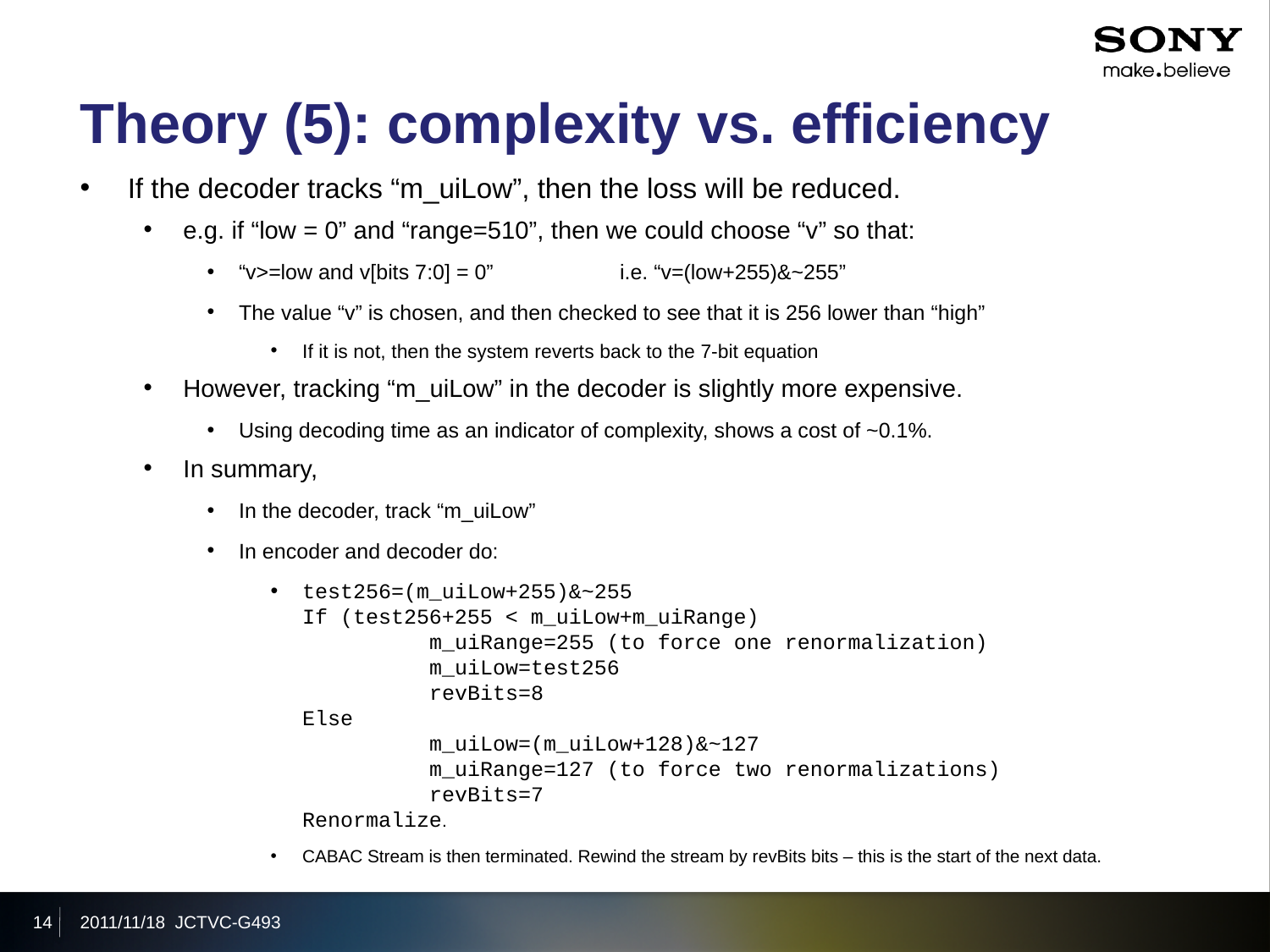

# Theory (5): complexity vs. efficiency
If the decoder tracks “m_uiLow”, then the loss will be reduced.
e.g. if “low = 0” and “range=510”, then we could choose “v” so that:
“v>=low and v[bits 7:0] = 0”	i.e. “v=(low+255)&~255”
The value “v” is chosen, and then checked to see that it is 256 lower than “high”
If it is not, then the system reverts back to the 7-bit equation
However, tracking “m_uiLow” in the decoder is slightly more expensive.
Using decoding time as an indicator of complexity, shows a cost of ~0.1%.
In summary,
In the decoder, track “m_uiLow”
In encoder and decoder do:
test256=(m_uiLow+255)&~255
If (test256+255 < m_uiLow+m_uiRange)
	m_uiRange=255 (to force one renormalization)
	m_uiLow=test256
	revBits=8
Else
	m_uiLow=(m_uiLow+128)&~127
	m_uiRange=127 (to force two renormalizations)
	revBits=7
Renormalize.
CABAC Stream is then terminated. Rewind the stream by revBits bits – this is the start of the next data.
14
2011/11/18
JCTVC-G493